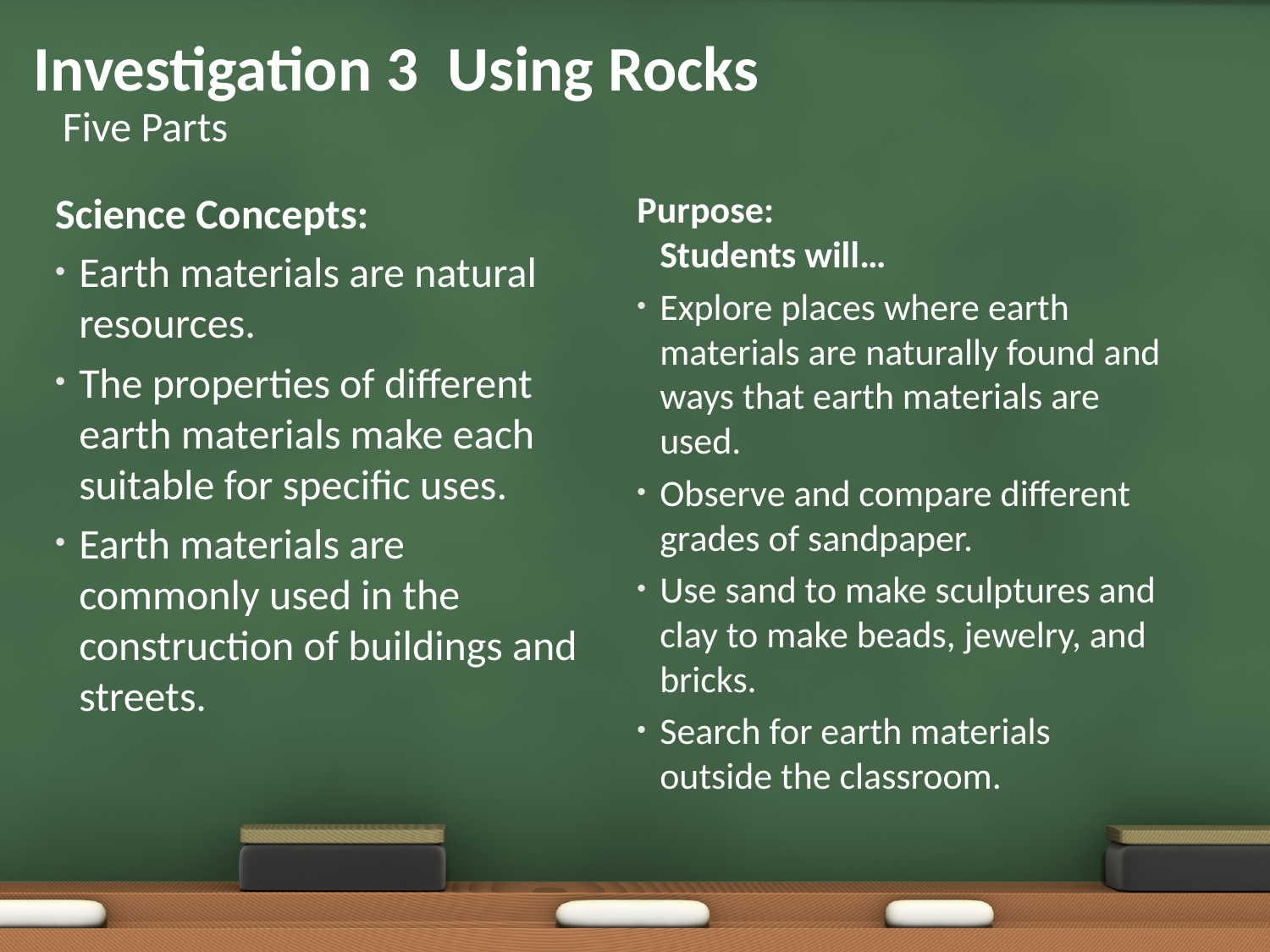

# Investigation 3  Using Rocks
Five Parts
Science Concepts:
Earth materials are natural resources.
The properties of different earth materials make each suitable for specific uses.
Earth materials are commonly used in the construction of buildings and streets.
Purpose:
Students will…
Explore places where earth materials are naturally found and ways that earth materials are used.
Observe and compare different grades of sandpaper.
Use sand to make sculptures and clay to make beads, jewelry, and bricks.
Search for earth materials outside the classroom.